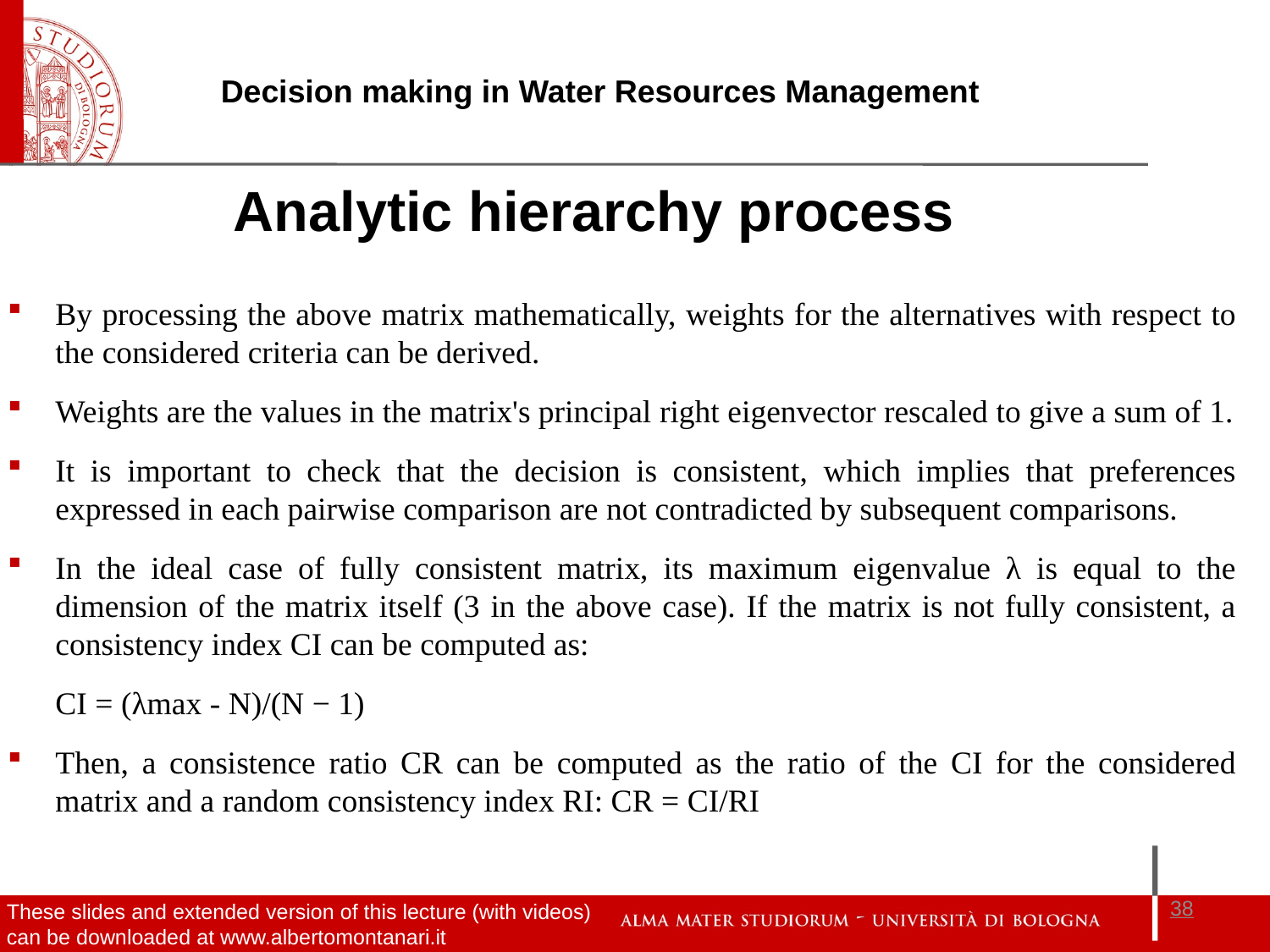

Analytic hierarchy process
By processing the above matrix mathematically, weights for the alternatives with respect to the considered criteria can be derived.
Weights are the values in the matrix's principal right eigenvector rescaled to give a sum of 1.
It is important to check that the decision is consistent, which implies that preferences expressed in each pairwise comparison are not contradicted by subsequent comparisons.
In the ideal case of fully consistent matrix, its maximum eigenvalue λ is equal to the dimension of the matrix itself (3 in the above case). If the matrix is not fully consistent, a consistency index CI can be computed as:
	CI = (λmax - N)/(N − 1)
Then, a consistence ratio CR can be computed as the ratio of the CI for the considered matrix and a random consistency index RI: CR = CI/RI
38